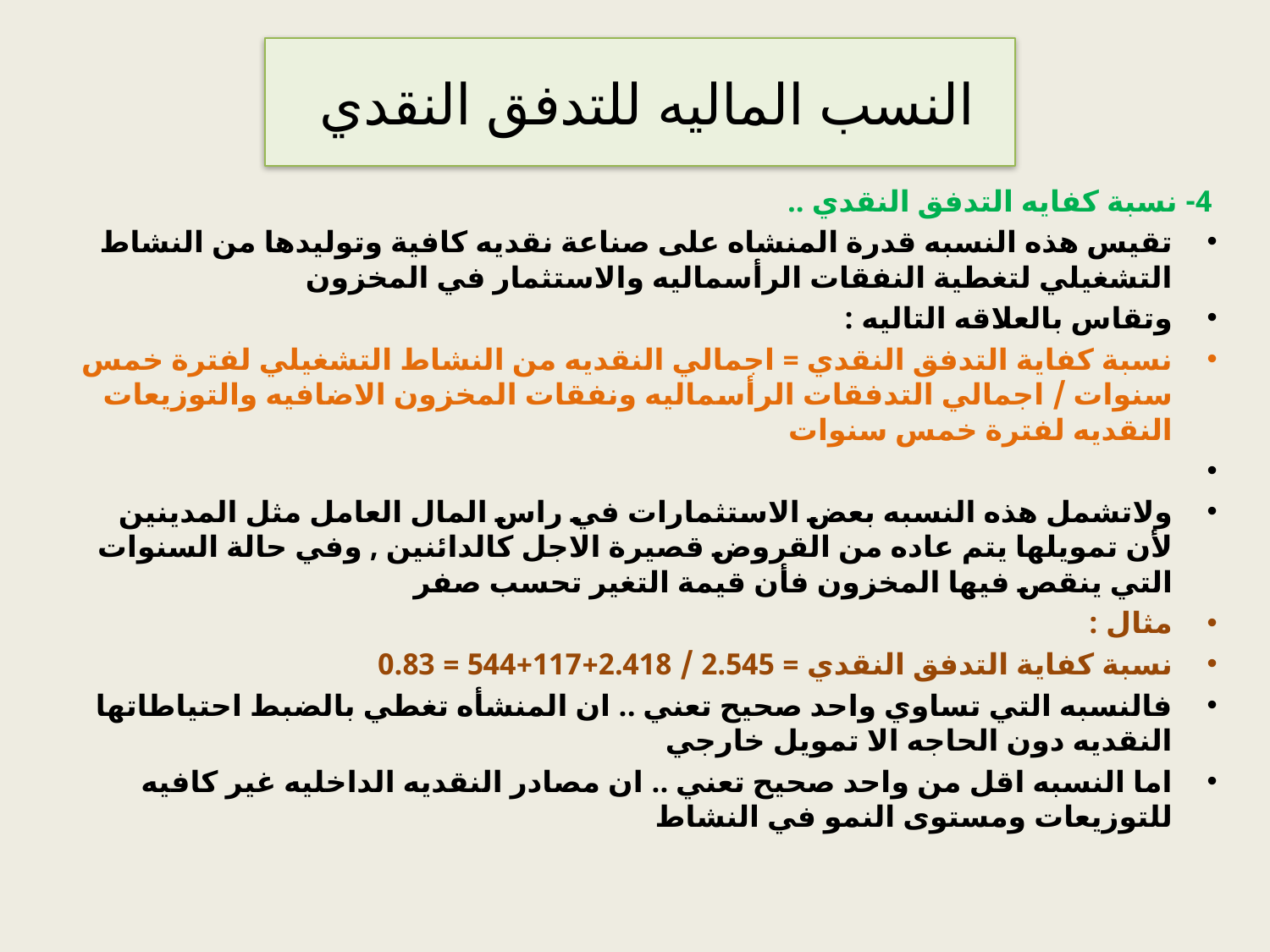

# النسب الماليه للتدفق النقدي
4- نسبة كفايه التدفق النقدي ..
تقيس هذه النسبه قدرة المنشاه على صناعة نقديه كافية وتوليدها من النشاط التشغيلي لتغطية النفقات الرأسماليه والاستثمار في المخزون
وتقاس بالعلاقه التاليه :
نسبة كفاية التدفق النقدي = اجمالي النقديه من النشاط التشغيلي لفترة خمس سنوات / اجمالي التدفقات الرأسماليه ونفقات المخزون الاضافيه والتوزيعات النقديه لفترة خمس سنوات

ولاتشمل هذه النسبه بعض الاستثمارات في راس المال العامل مثل المدينين لأن تمويلها يتم عاده من القروض قصيرة الاجل كالدائنين , وفي حالة السنوات التي ينقص فيها المخزون فأن قيمة التغير تحسب صفر
مثال :
نسبة كفاية التدفق النقدي = 2.545 / 2.418+117+544 = 0.83
فالنسبه التي تساوي واحد صحيح تعني .. ان المنشأه تغطي بالضبط احتياطاتها النقديه دون الحاجه الا تمويل خارجي
اما النسبه اقل من واحد صحيح تعني .. ان مصادر النقديه الداخليه غير كافيه للتوزيعات ومستوى النمو في النشاط